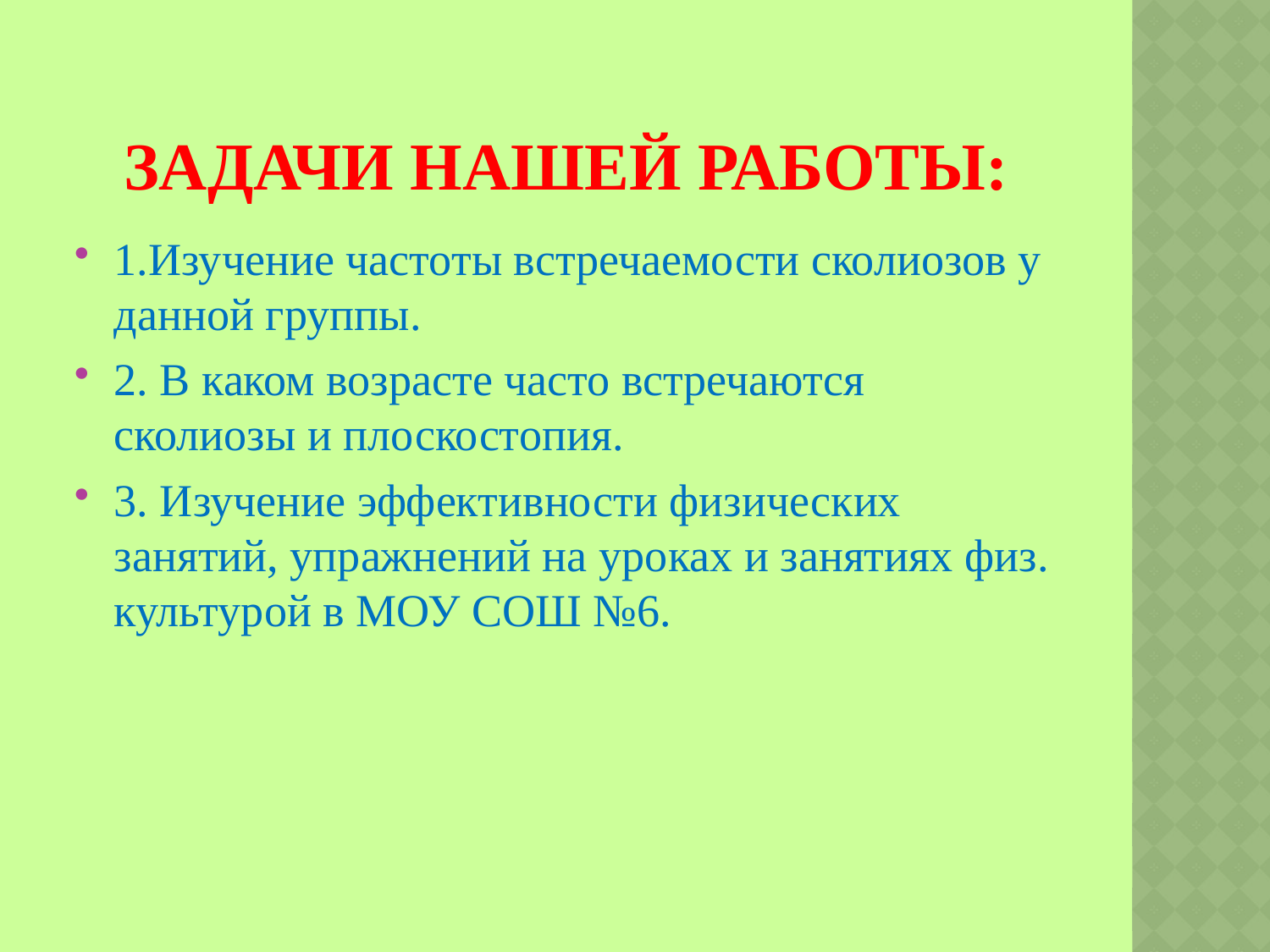

# Задачи нашей работы:
1.Изучение частоты встречаемости сколиозов у данной группы.
2. В каком возрасте часто встречаются сколиозы и плоскостопия.
3. Изучение эффективности физических занятий, упражнений на уроках и занятиях физ. культурой в МОУ СОШ №6.